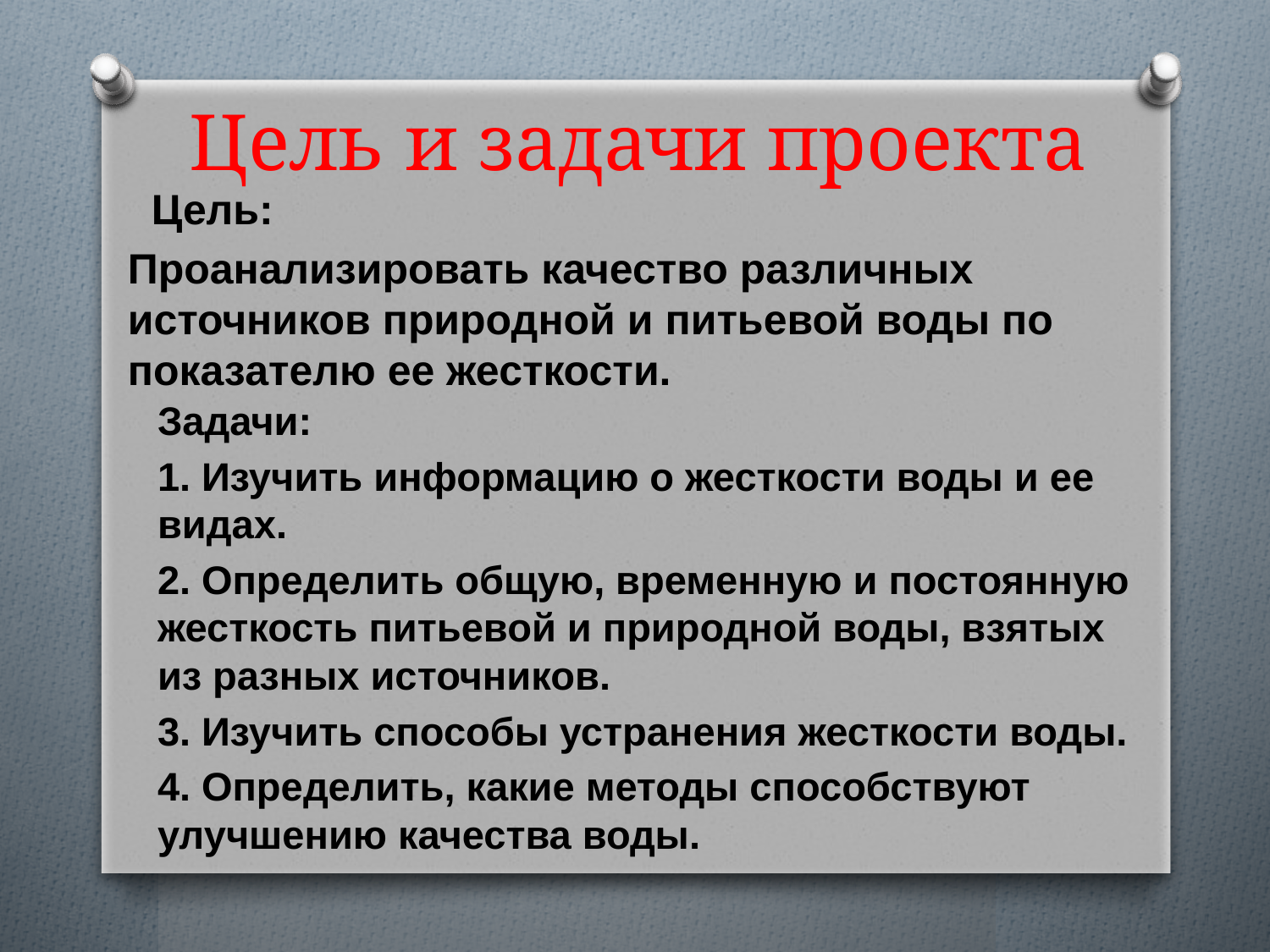

# Цель и задачи проекта
  Цель:
Проанализировать качество различных источников природной и питьевой воды по показателю ее жесткости.
Задачи:
1. Изучить информацию о жесткости воды и ее видах.
2. Определить общую, временную и постоянную жесткость питьевой и природной воды, взятых из разных источников.
3. Изучить способы устранения жесткости воды.
4. Определить, какие методы способствуют улучшению качества воды.